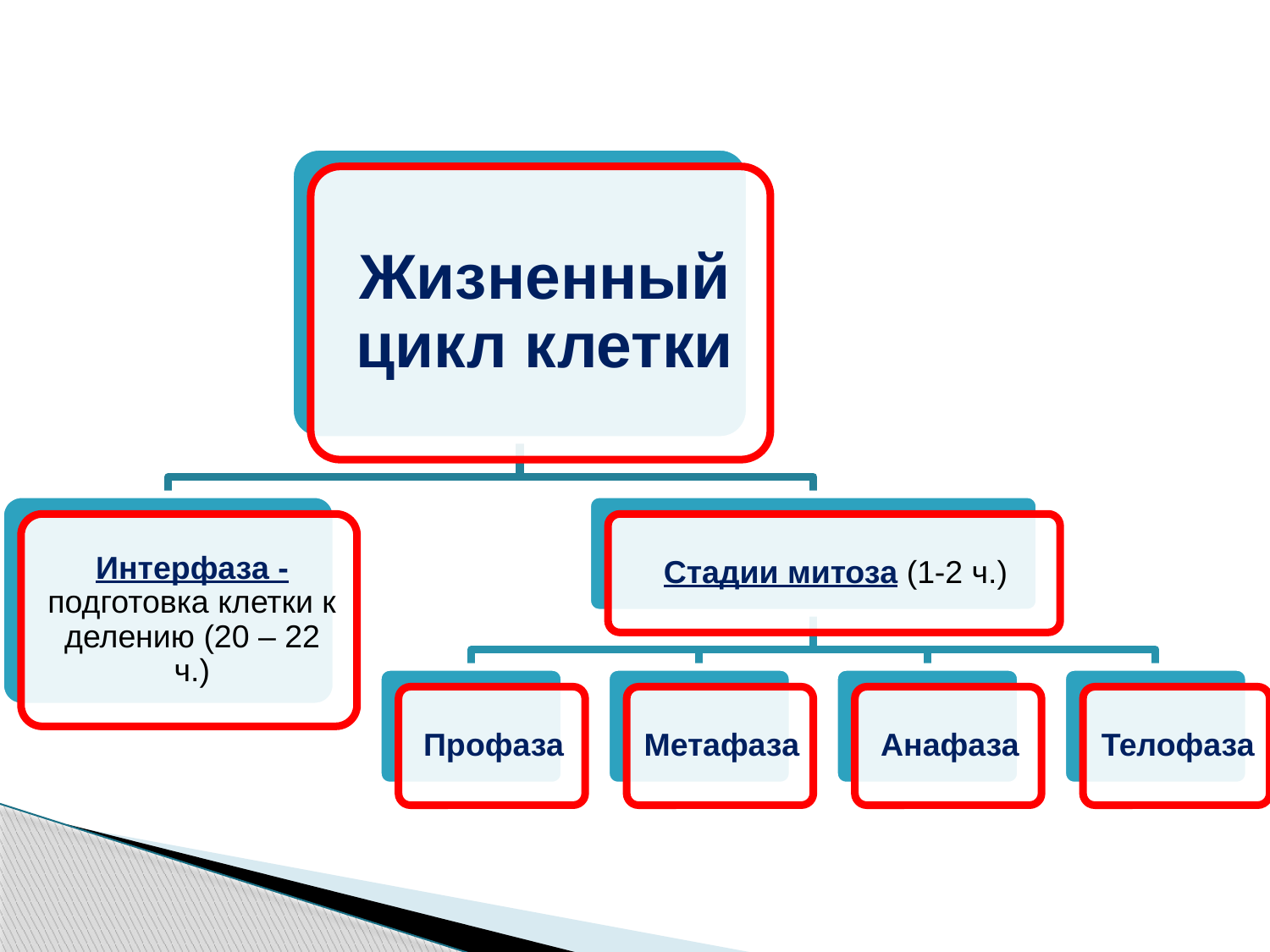

Жизненный цикл клетки
Интерфаза - подготовка клетки к делению (20 – 22 ч.)
Стадии митоза (1-2 ч.)
Профаза
Метафаза
Анафаза
Телофаза